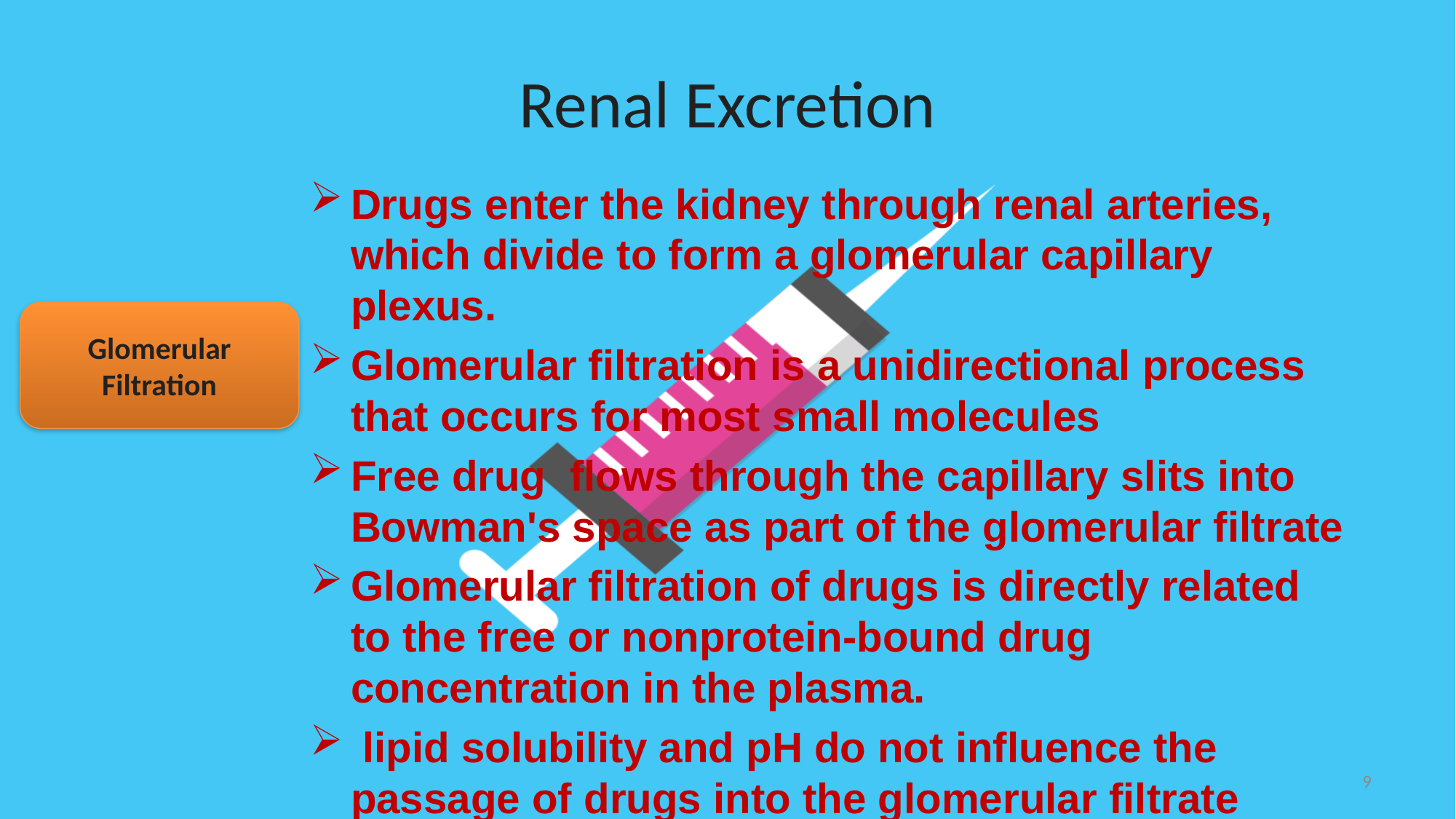

# Renal Excretion
Drugs enter the kidney through renal arteries, which divide to form a glomerular capillary  plexus.
Glomerular filtration is a unidirectional process that occurs for most small molecules
Free drug  flows through the capillary slits into Bowman's space as part of the glomerular filtrate
Glomerular filtration of drugs is directly related to the free or nonprotein-bound drug concentration in the plasma.
 lipid solubility and pH do not influence the passage of drugs into the glomerular filtrate

Glomerular Filtration
9